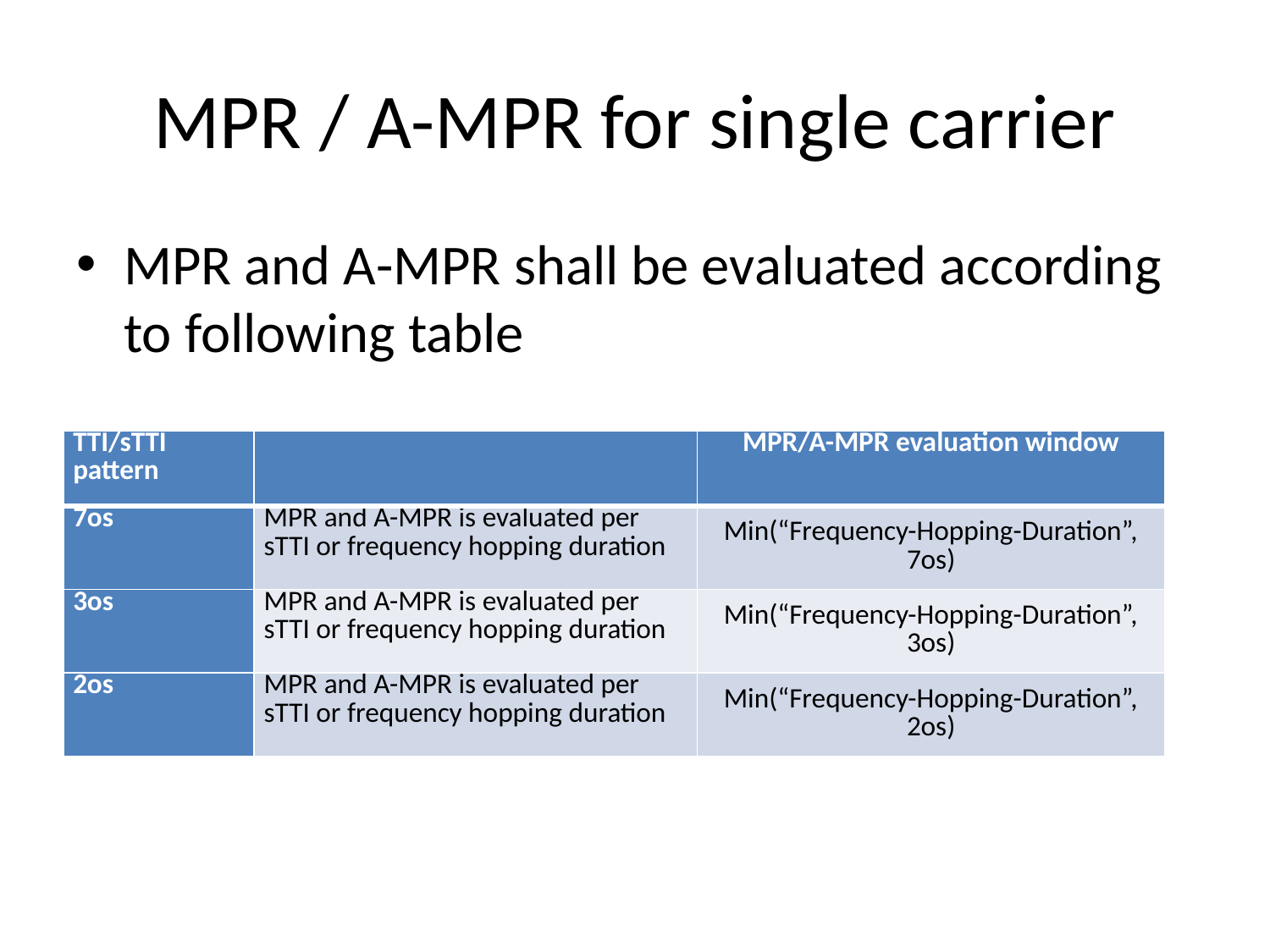

# MPR / A-MPR for single carrier
MPR and A-MPR shall be evaluated according to following table
| TTI/sTTI pattern |  | MPR/A-MPR evaluation window |
| --- | --- | --- |
| 7os | MPR and A-MPR is evaluated per sTTI or frequency hopping duration | Min(“Frequency-Hopping-Duration”, 7os) |
| 3os | MPR and A-MPR is evaluated per sTTI or frequency hopping duration | Min(“Frequency-Hopping-Duration”, 3os) |
| 2os | MPR and A-MPR is evaluated per sTTI or frequency hopping duration | Min(“Frequency-Hopping-Duration”, 2os) |